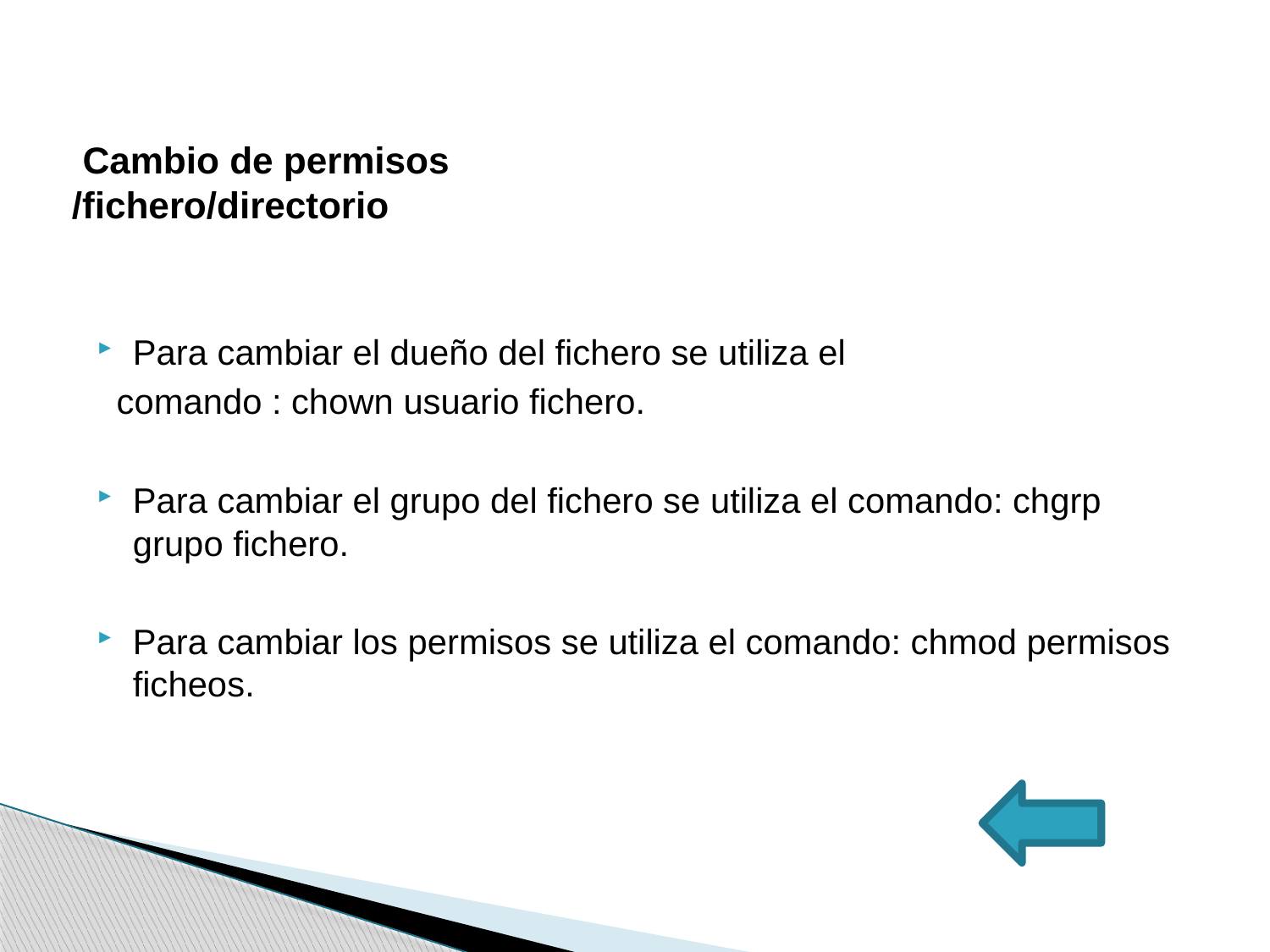

# Cambio de permisos /fichero/directorio
Para cambiar el dueño del fichero se utiliza el
  comando : chown usuario fichero.

Para cambiar el grupo del fichero se utiliza el comando: chgrp grupo fichero.

Para cambiar los permisos se utiliza el comando: chmod permisos ficheos.